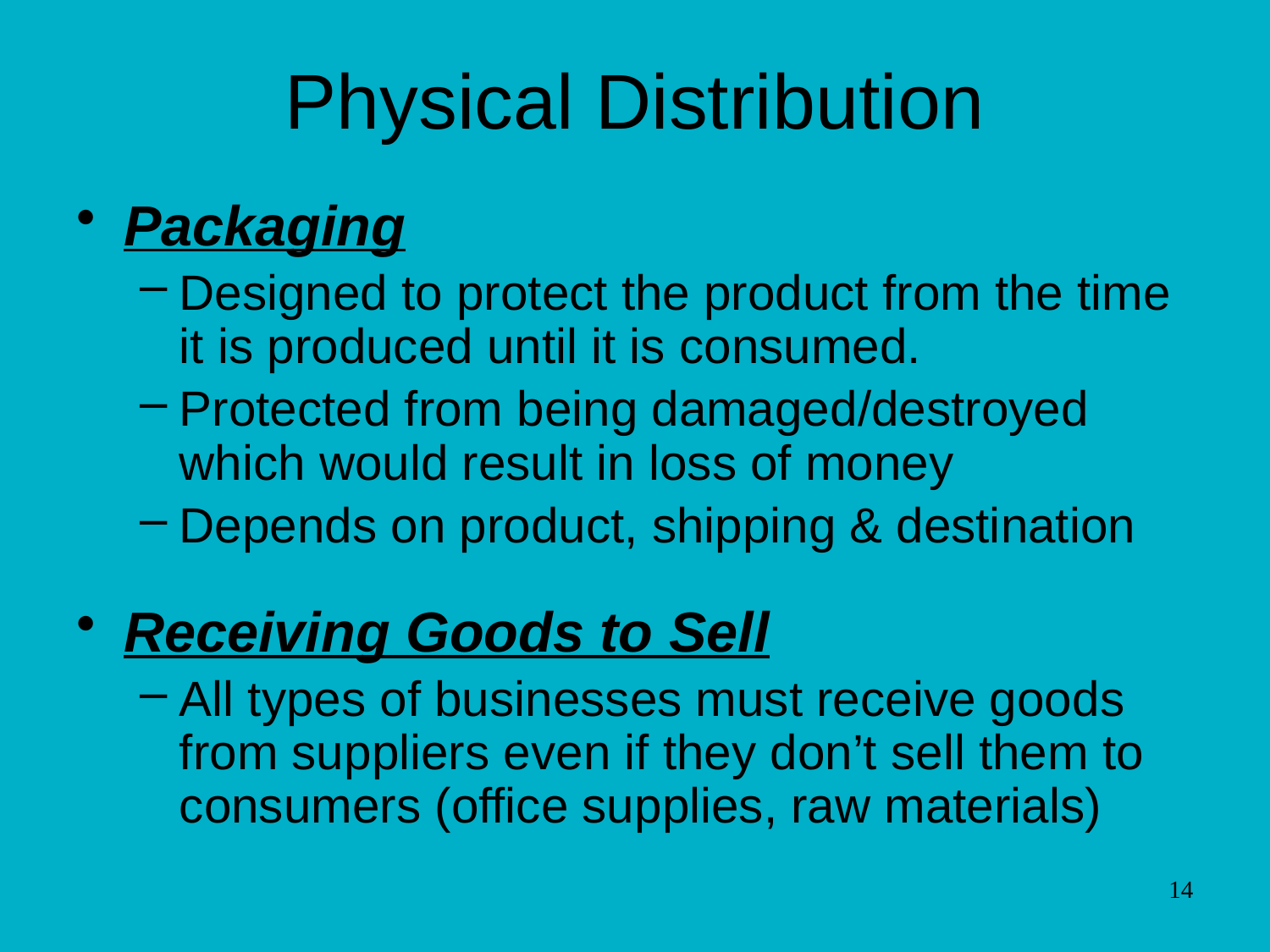

# Physical Distribution
Packaging
Designed to protect the product from the time it is produced until it is consumed.
Protected from being damaged/destroyed which would result in loss of money
Depends on product, shipping & destination
Receiving Goods to Sell
All types of businesses must receive goods from suppliers even if they don’t sell them to consumers (office supplies, raw materials)
14